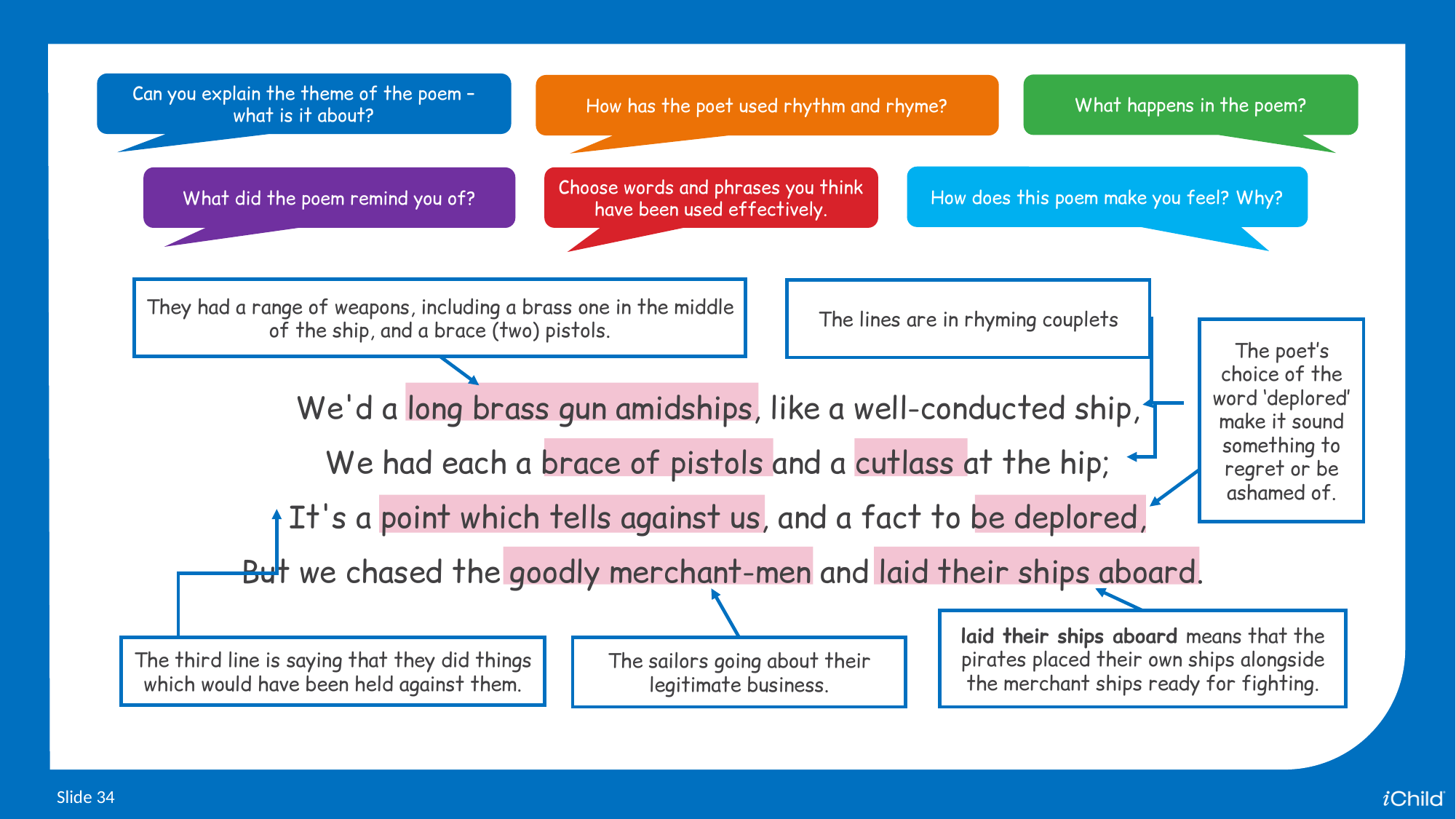

Can you explain the theme of the poem – what is it about?
What happens in the poem?
How has the poet used rhythm and rhyme?
How does this poem make you feel? Why?
Choose words and phrases you think have been used effectively.
What did the poem remind you of?
They had a range of weapons, including a brass one in the middle of the ship, and a brace (two) pistols.
The lines are in rhyming couplets
The poet’s choice of the word ‘deplored’ make it sound something to regret or be ashamed of.
We'd a long brass gun amidships, like a well-conducted ship,
We had each a brace of pistols and a cutlass at the hip;
It's a point which tells against us, and a fact to be deplored,
But we chased the goodly merchant-men and laid their ships aboard.

laid their ships aboard means that the pirates placed their own ships alongside the merchant ships ready for fighting.
The third line is saying that they did things which would have been held against them.
The sailors going about their legitimate business.
Slide 34